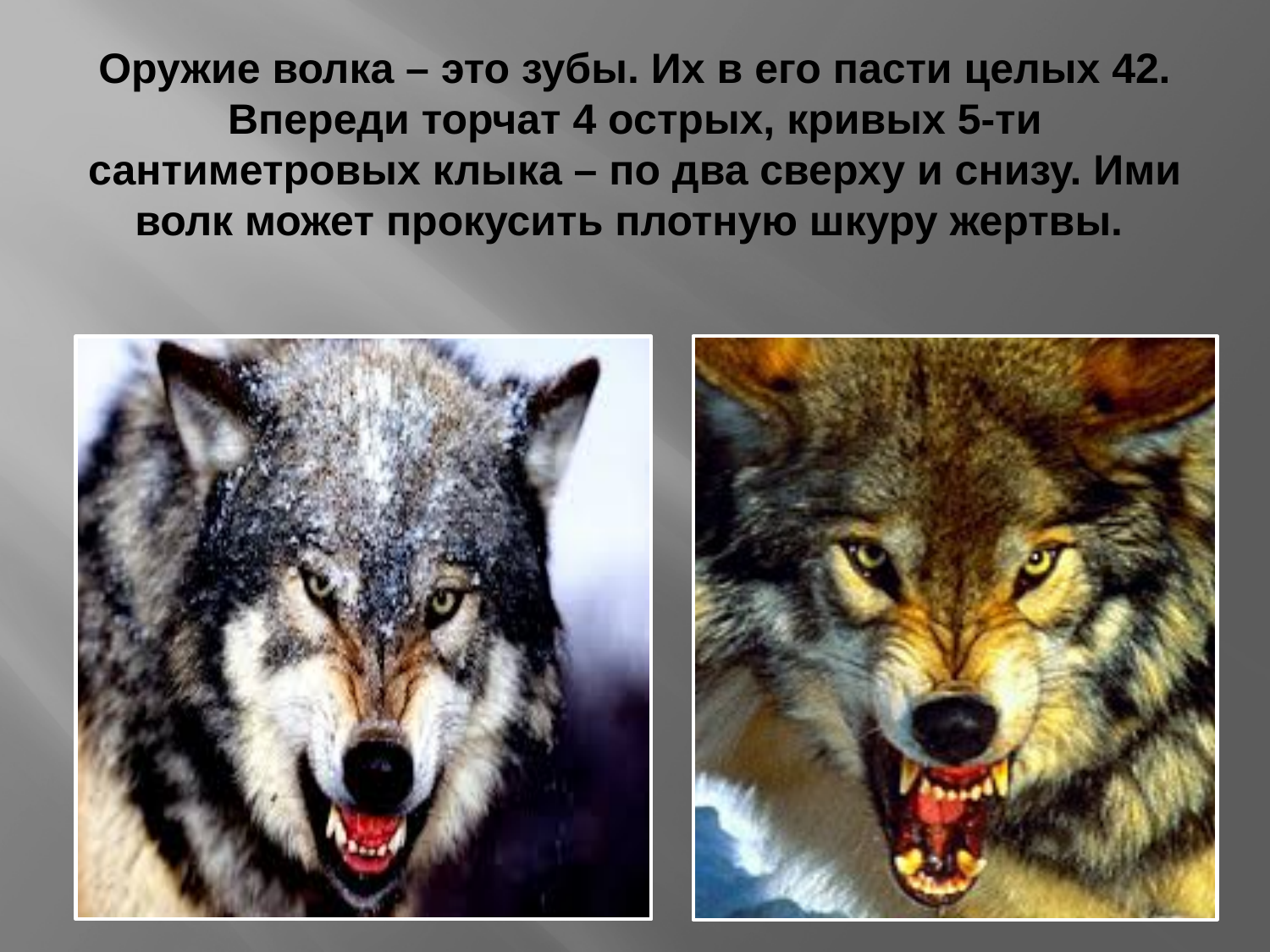

# Оружие волка – это зубы. Их в его пасти целых 42. Впереди торчат 4 острых, кривых 5-ти сантиметровых клыка – по два сверху и снизу. Ими волк может прокусить плотную шкуру жертвы.